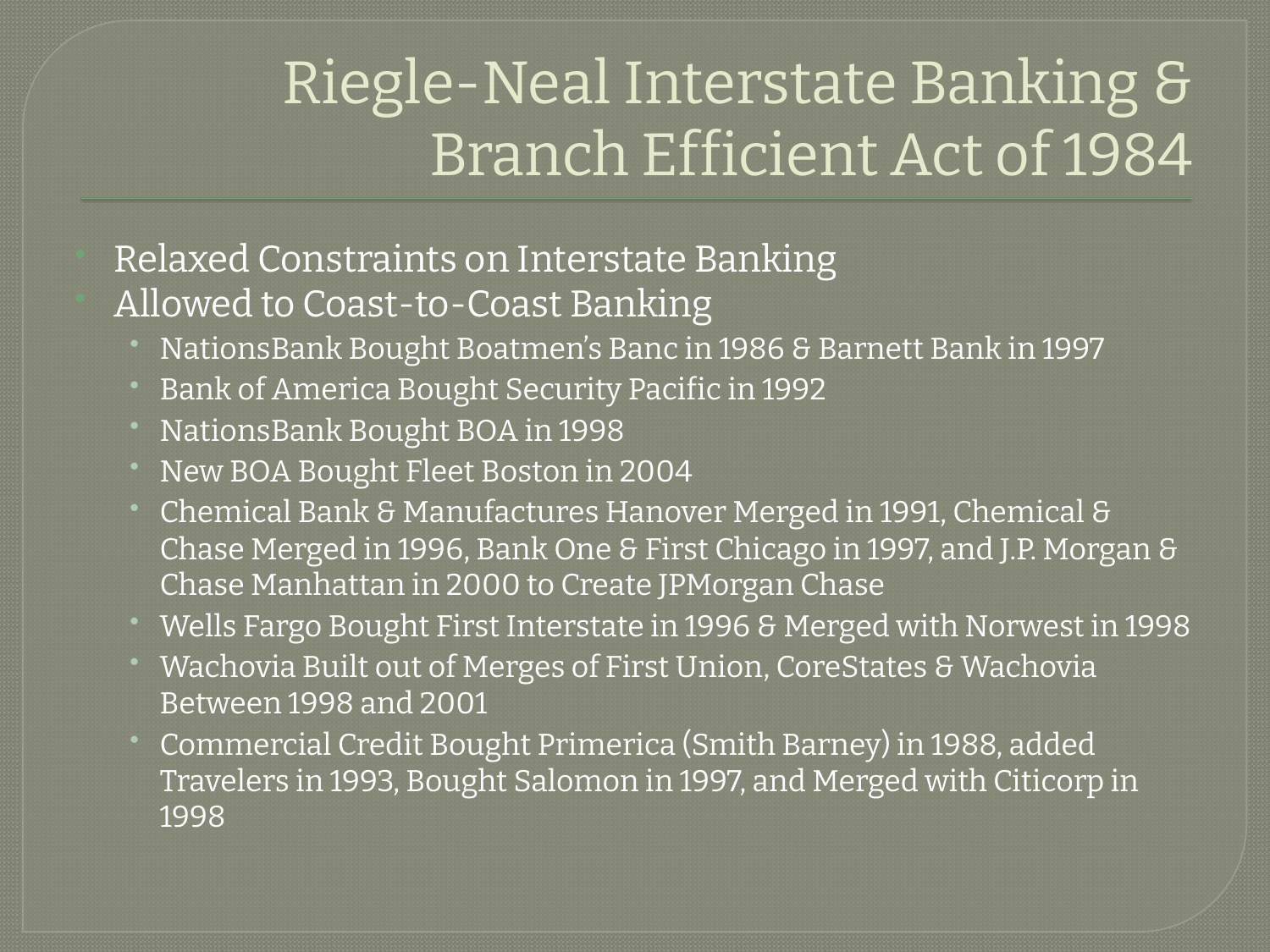

# Riegle-Neal Interstate Banking & Branch Efficient Act of 1984
Relaxed Constraints on Interstate Banking
Allowed to Coast-to-Coast Banking
NationsBank Bought Boatmen’s Banc in 1986 & Barnett Bank in 1997
Bank of America Bought Security Pacific in 1992
NationsBank Bought BOA in 1998
New BOA Bought Fleet Boston in 2004
Chemical Bank & Manufactures Hanover Merged in 1991, Chemical & Chase Merged in 1996, Bank One & First Chicago in 1997, and J.P. Morgan & Chase Manhattan in 2000 to Create JPMorgan Chase
Wells Fargo Bought First Interstate in 1996 & Merged with Norwest in 1998
Wachovia Built out of Merges of First Union, CoreStates & Wachovia Between 1998 and 2001
Commercial Credit Bought Primerica (Smith Barney) in 1988, added Travelers in 1993, Bought Salomon in 1997, and Merged with Citicorp in 1998